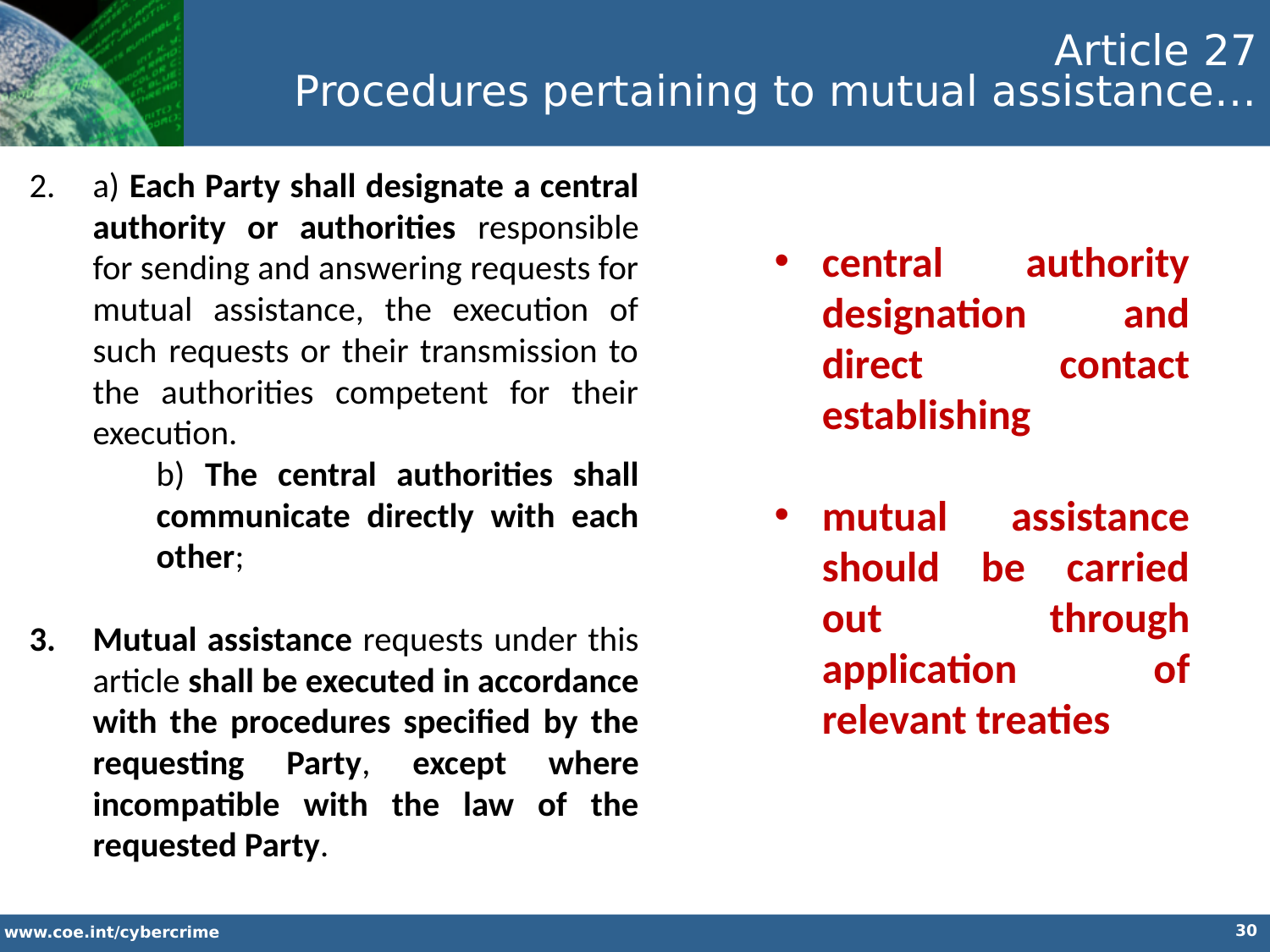

Article 27
Procedures pertaining to mutual assistance…
a) Each Party shall designate a central authority or authorities responsible for sending and answering requests for mutual assistance, the execution of such requests or their transmission to the authorities competent for their execution.
	b) The central authorities shall 	communicate directly with each 	other;

Mutual assistance requests under this article shall be executed in accordance with the procedures specified by the requesting Party, except where incompatible with the law of the requested Party.
central authority designation and direct contact establishing

mutual assistance should be carried out through application of relevant treaties

30